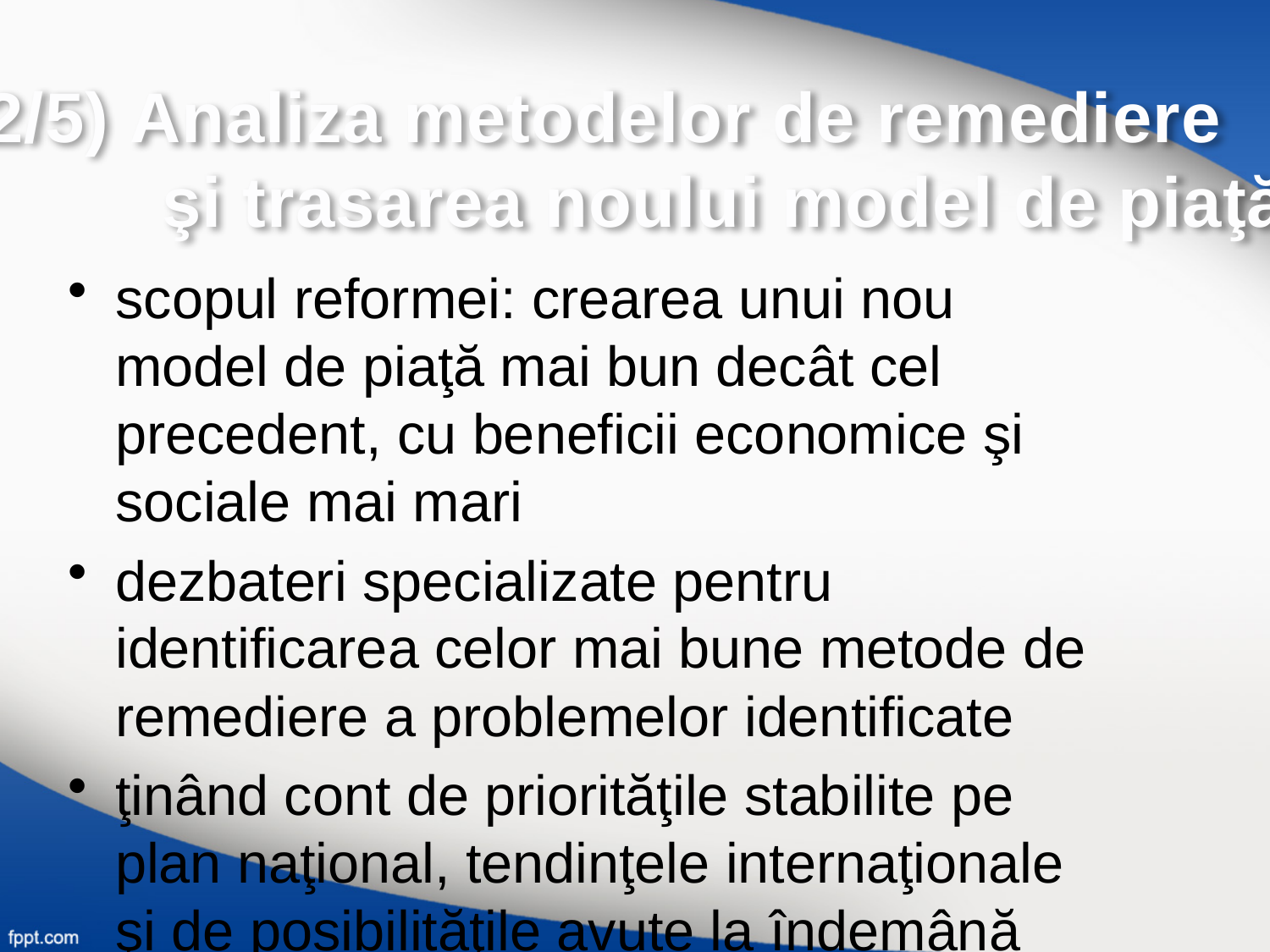

(2/5) Analiza metodelor de remediere
            şi trasarea noului model de piaţă
scopul reformei: crearea unui nou model de piaţă mai bun decât cel precedent, cu beneficii economice şi sociale mai mari
dezbateri specializate pentru identificarea celor mai bune metode de remediere a problemelor identificate
ţinând cont de priorităţile stabilite pe plan naţional, tendinţele internaţionale  şi de posibilităţile avute la îndemână (de exemplu puterea de investiţie sau resursele naturale existente), crearea noului model de piaţă